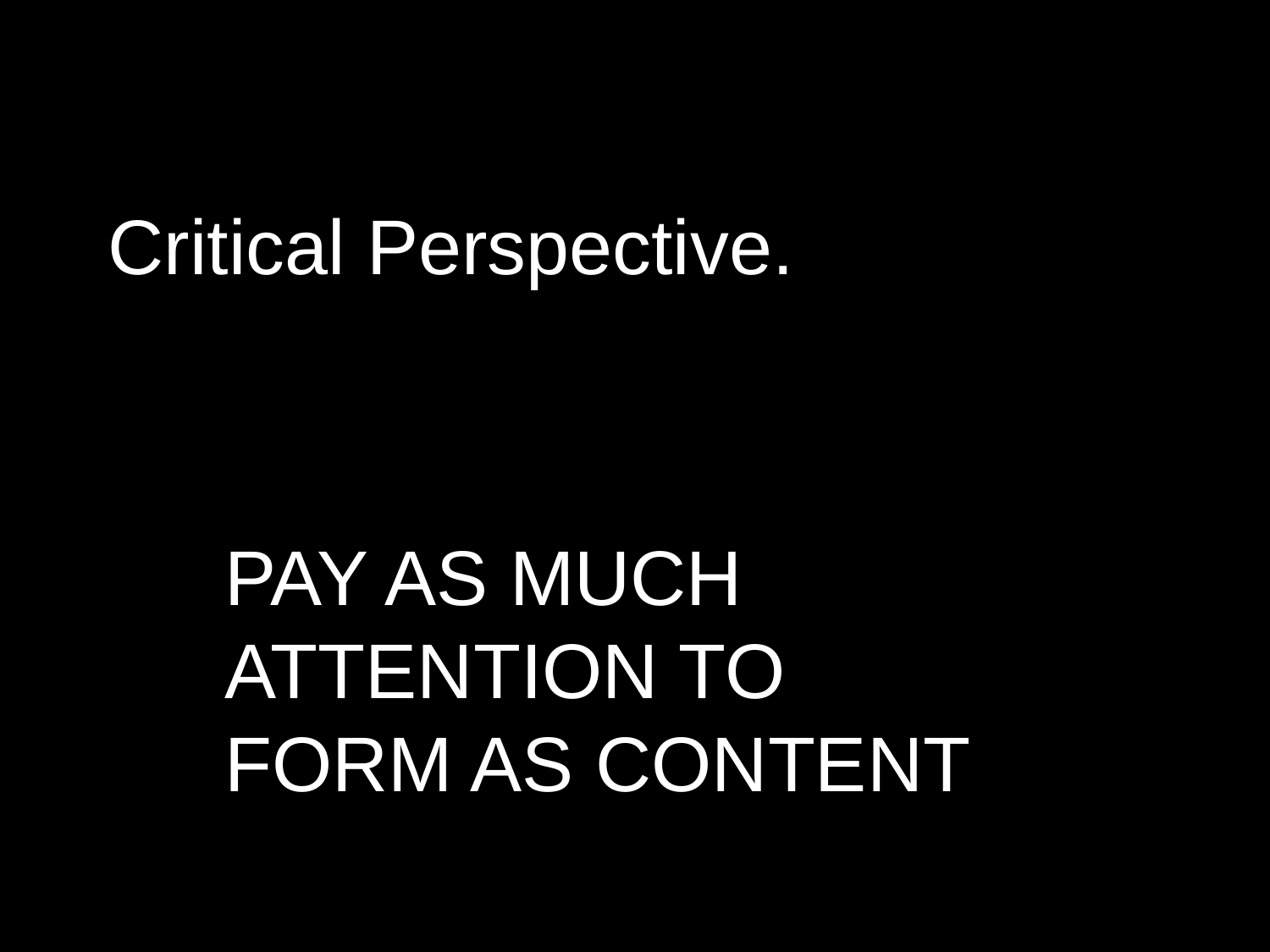

# Critical Perspective.
PAY AS MUCH
ATTENTION TO
FORM AS CONTENT